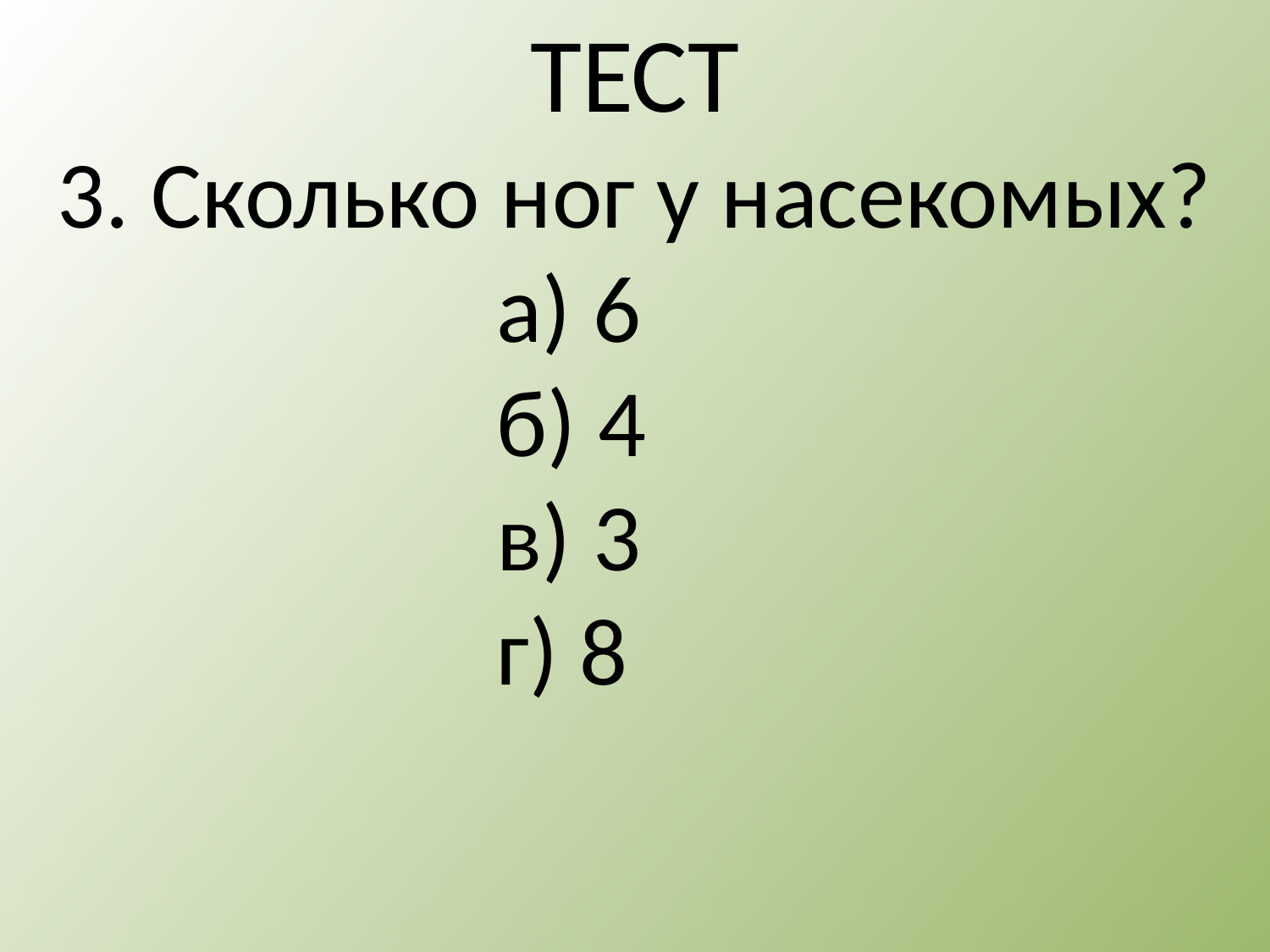

ТЕСТ
3. Сколько ног у насекомых?
				а) 6
				б) 4
				в) 3
				г) 8